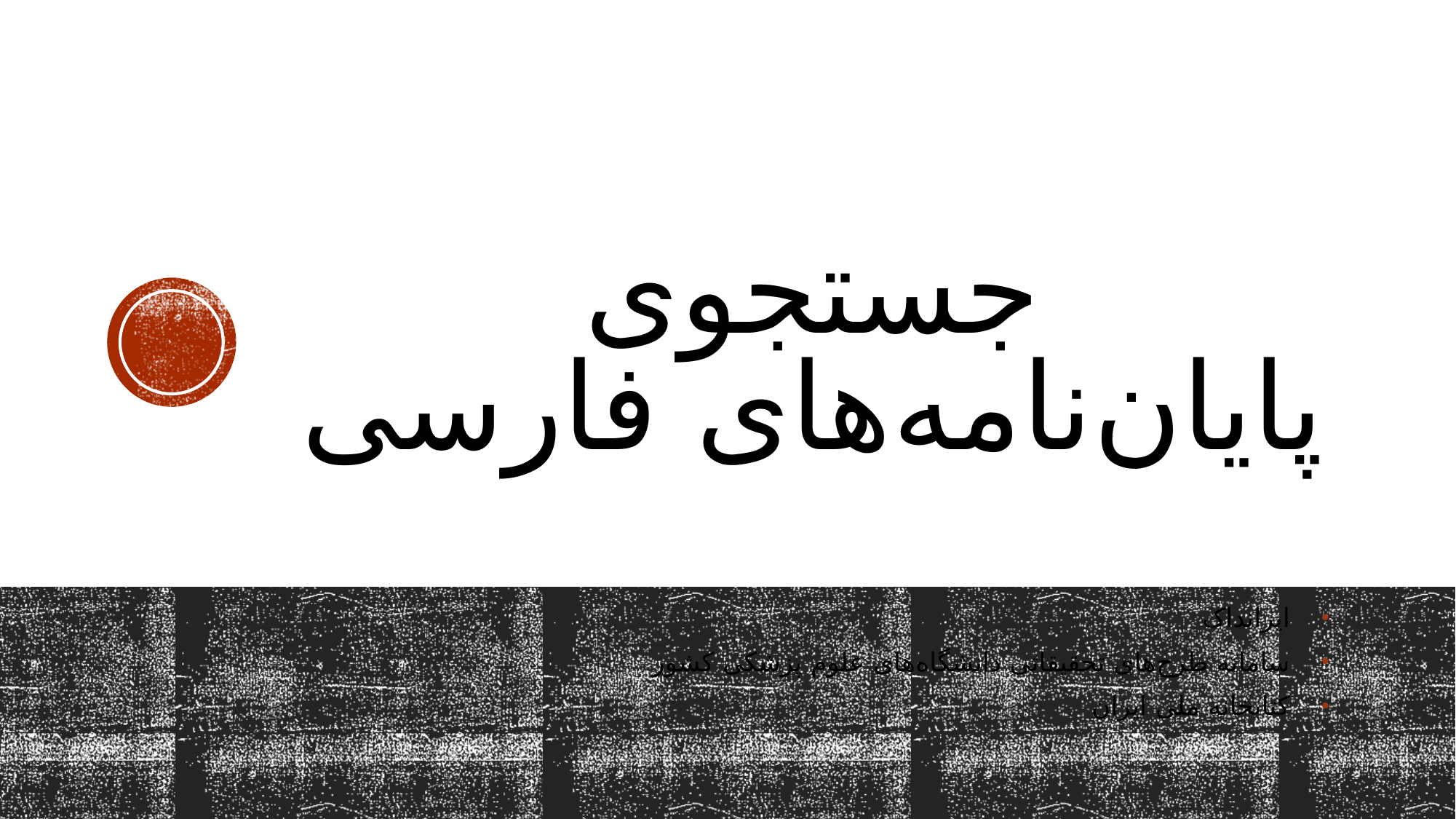

# جستجوی پایان‌نامه‌های فارسی
ایرانداک
سامانه طر‌ح‌های تحقیقاتی دانشگاه‌های علوم پزشکی کشور
کتابخانه ملی ایران